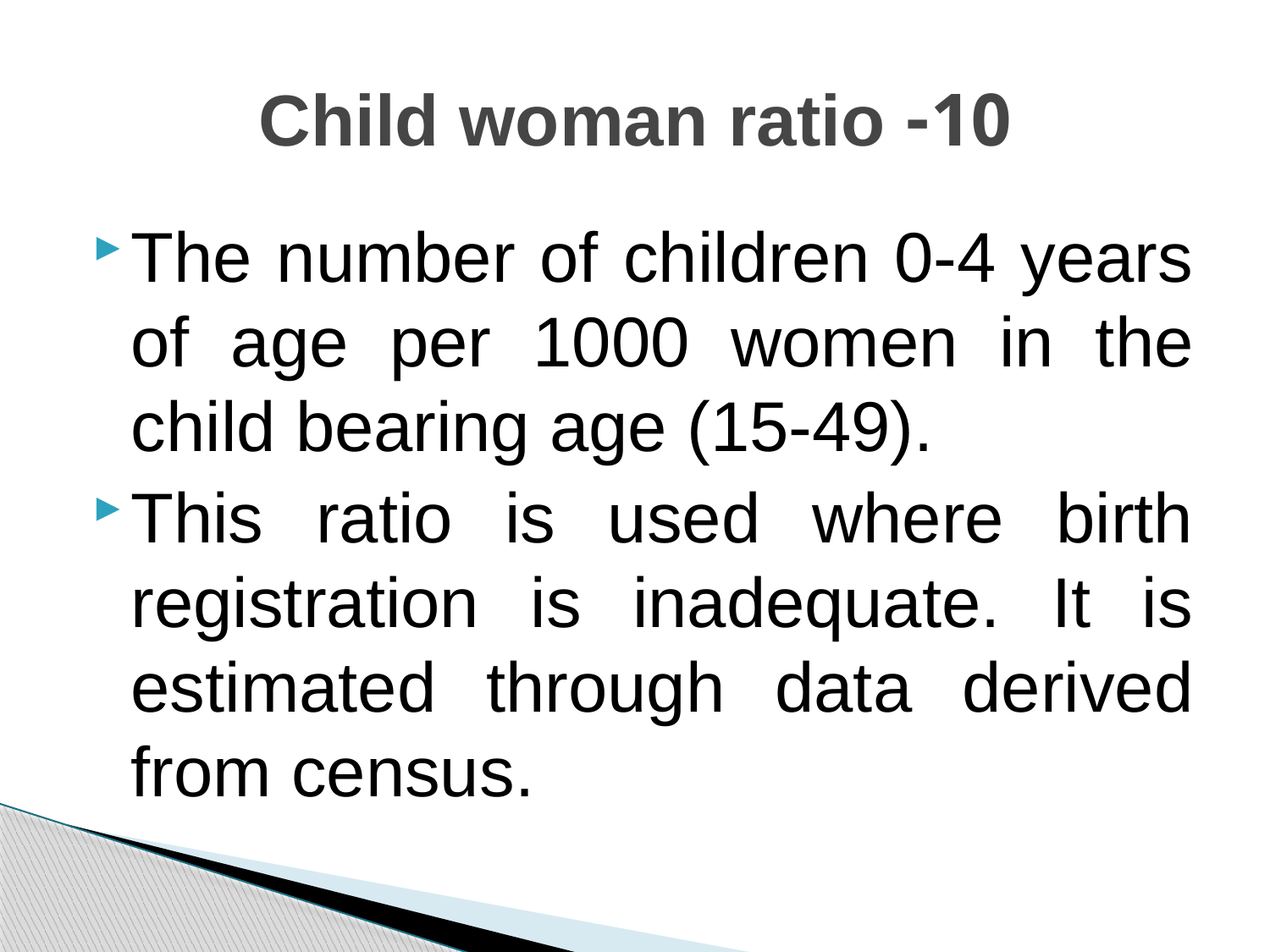

# 10- Child woman ratio
The number of children 0-4 years of age per 1000 women in the child bearing age (15-49).
This ratio is used where birth registration is inadequate. It is estimated through data derived from census.